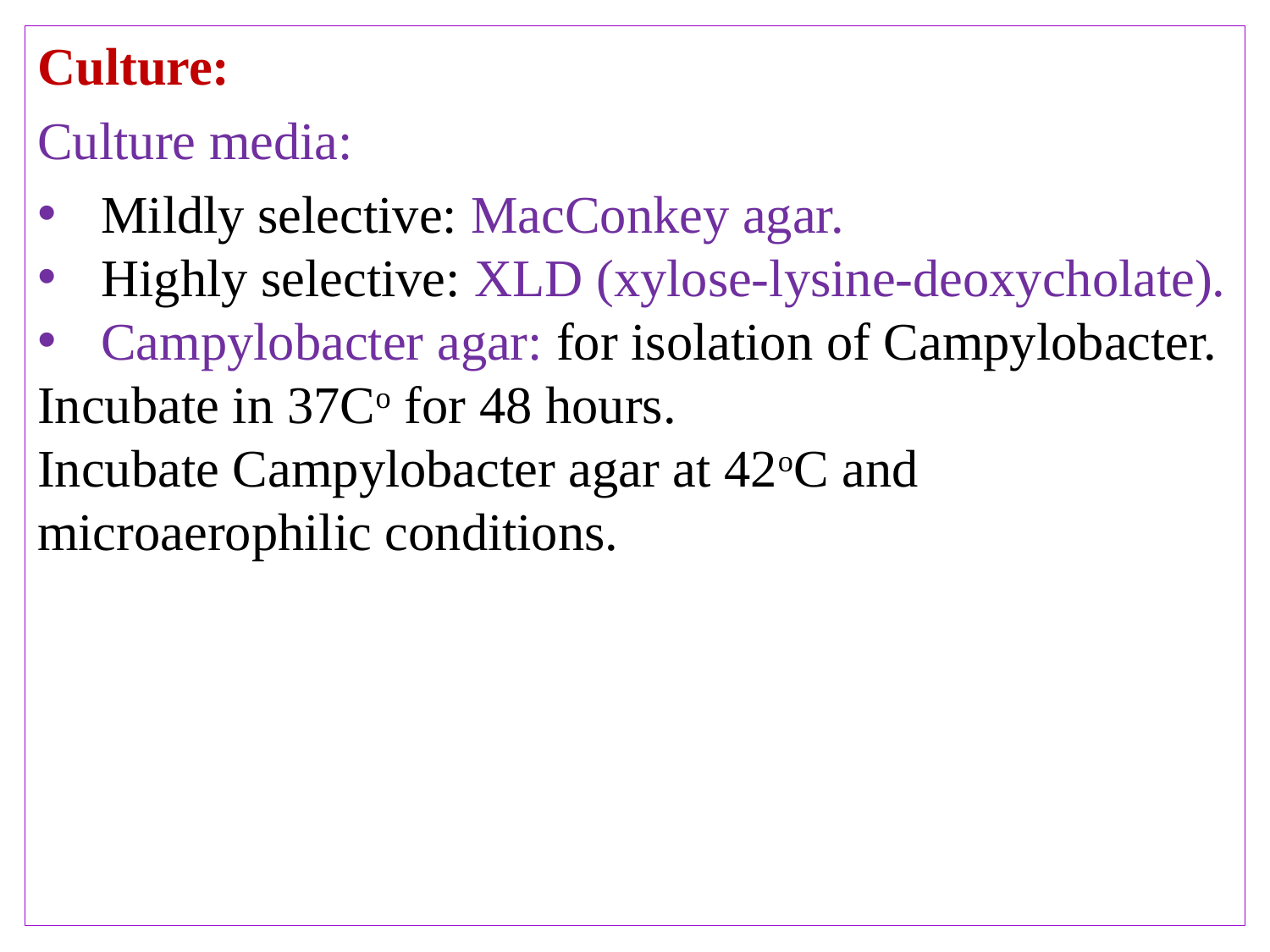

Culture:
Culture media:
Mildly selective: MacConkey agar.
Highly selective: XLD (xylose-lysine-deoxycholate).
Campylobacter agar: for isolation of Campylobacter.
Incubate in 37Co for 48 hours.
Incubate Campylobacter agar at 42oC and microaerophilic conditions.

# N